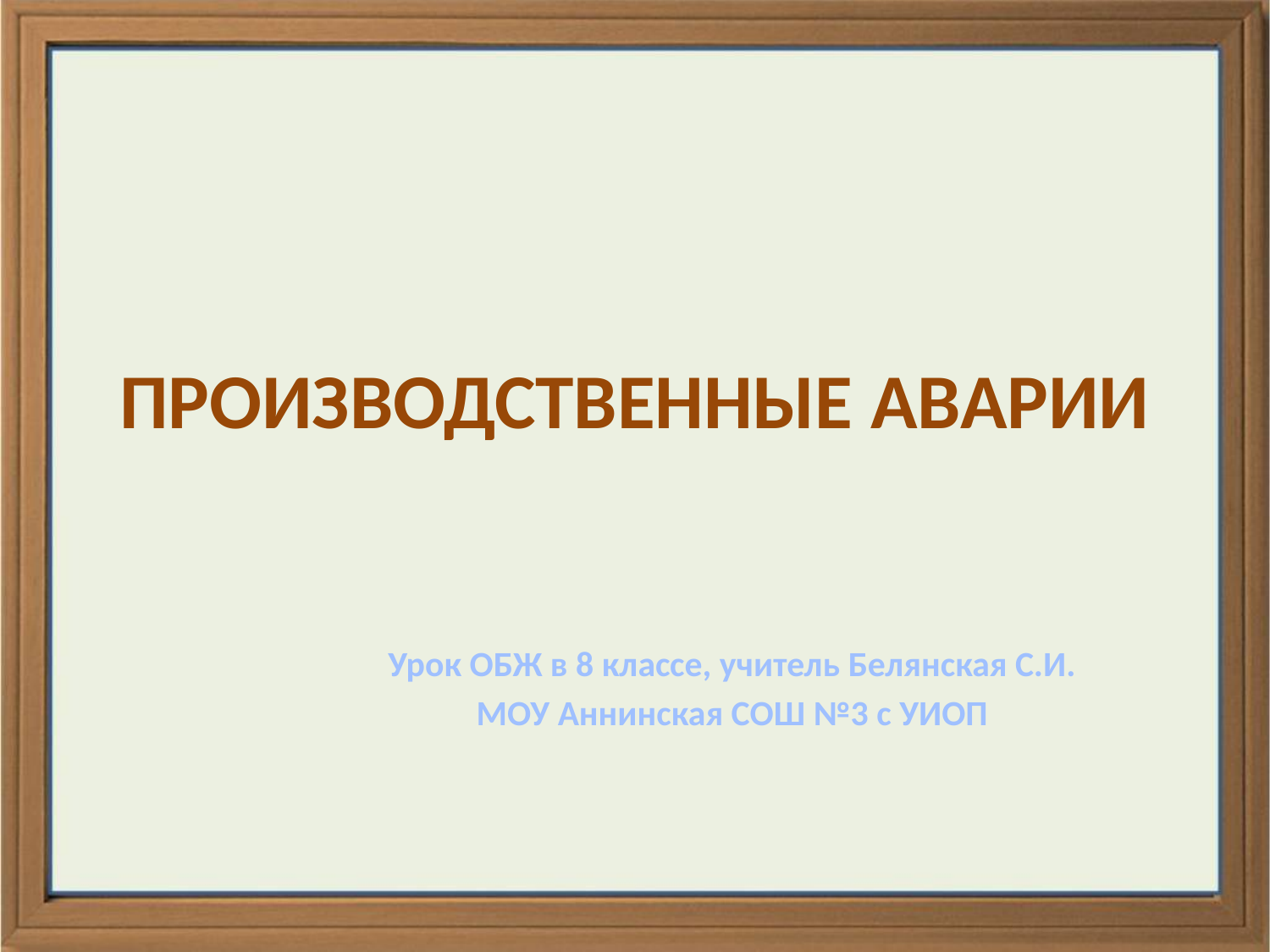

# ПРОИЗВОДСТВЕННЫЕ АВАРИИ
Урок ОБЖ в 8 классе, учитель Белянская С.И.
МОУ Аннинская СОШ №3 с УИОП